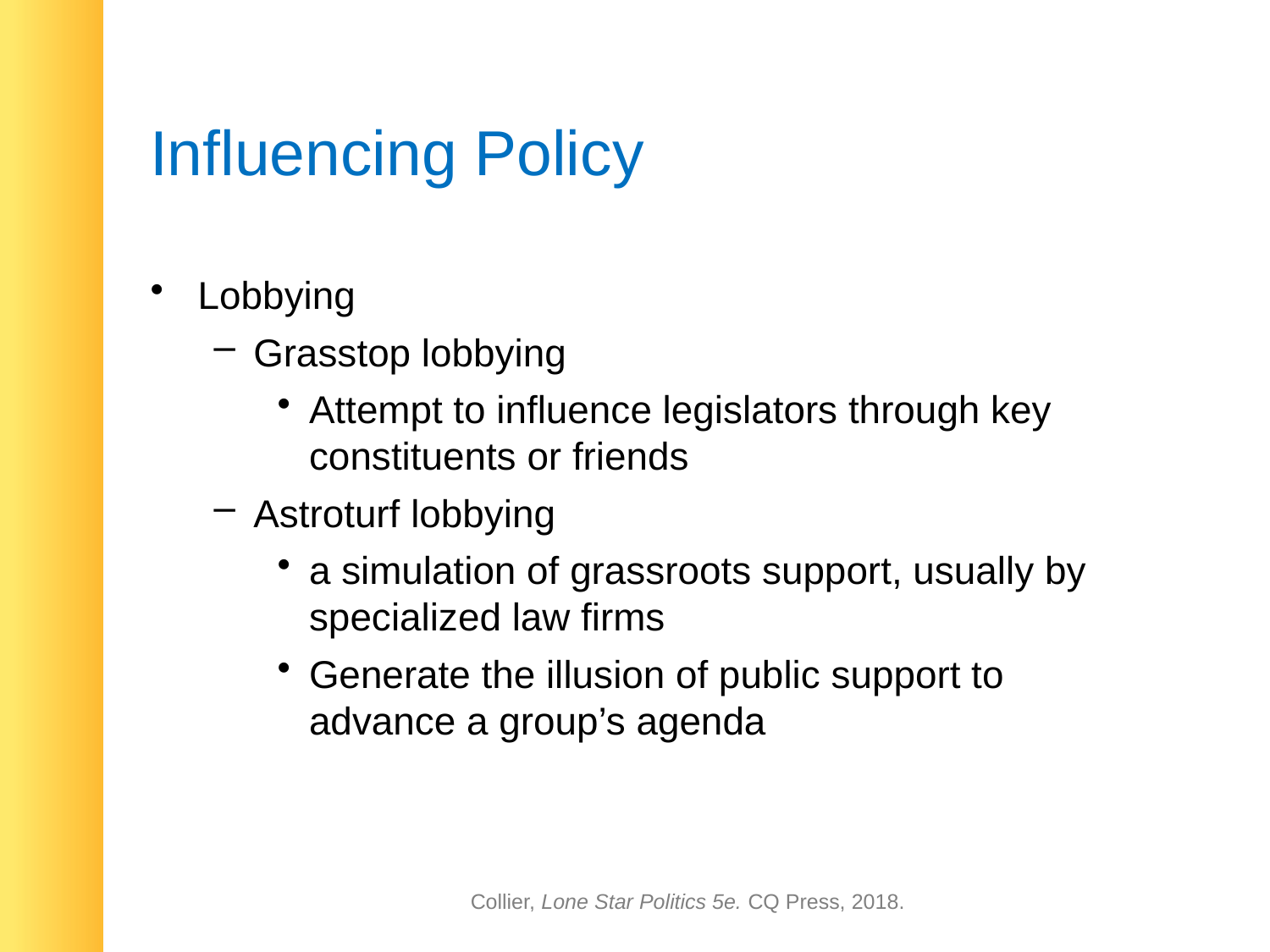

# Influencing Policy
Lobbying
Grasstop lobbying
Attempt to influence legislators through key constituents or friends
Astroturf lobbying
a simulation of grassroots support, usually by specialized law firms
Generate the illusion of public support to advance a group’s agenda
Collier, Lone Star Politics 5e. CQ Press, 2018.